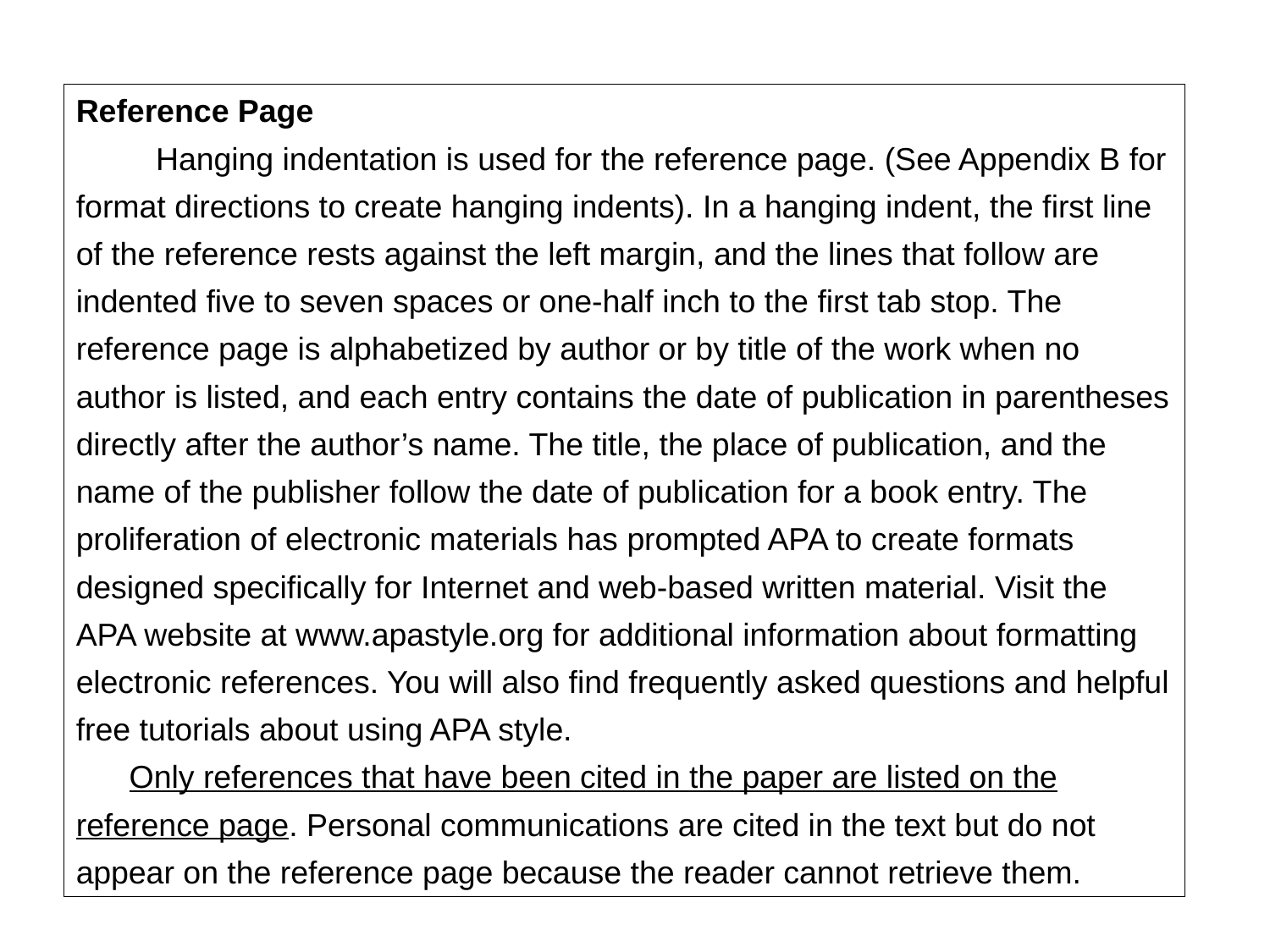

Reference Page
         Hanging indentation is used for the reference page. (See Appendix B for format directions to create hanging indents). In a hanging indent, the first line of the reference rests against the left margin, and the lines that follow are indented five to seven spaces or one-half inch to the first tab stop. The reference page is alphabetized by author or by title of the work when no author is listed, and each entry contains the date of publication in parentheses directly after the author’s name. The title, the place of publication, and the name of the publisher follow the date of publication for a book entry. The proliferation of electronic materials has prompted APA to create formats designed specifically for Internet and web-based written material. Visit the APA website at www.apastyle.org for additional information about formatting electronic references. You will also find frequently asked questions and helpful free tutorials about using APA style.
      Only references that have been cited in the paper are listed on the reference page. Personal communications are cited in the text but do not appear on the reference page because the reader cannot retrieve them.